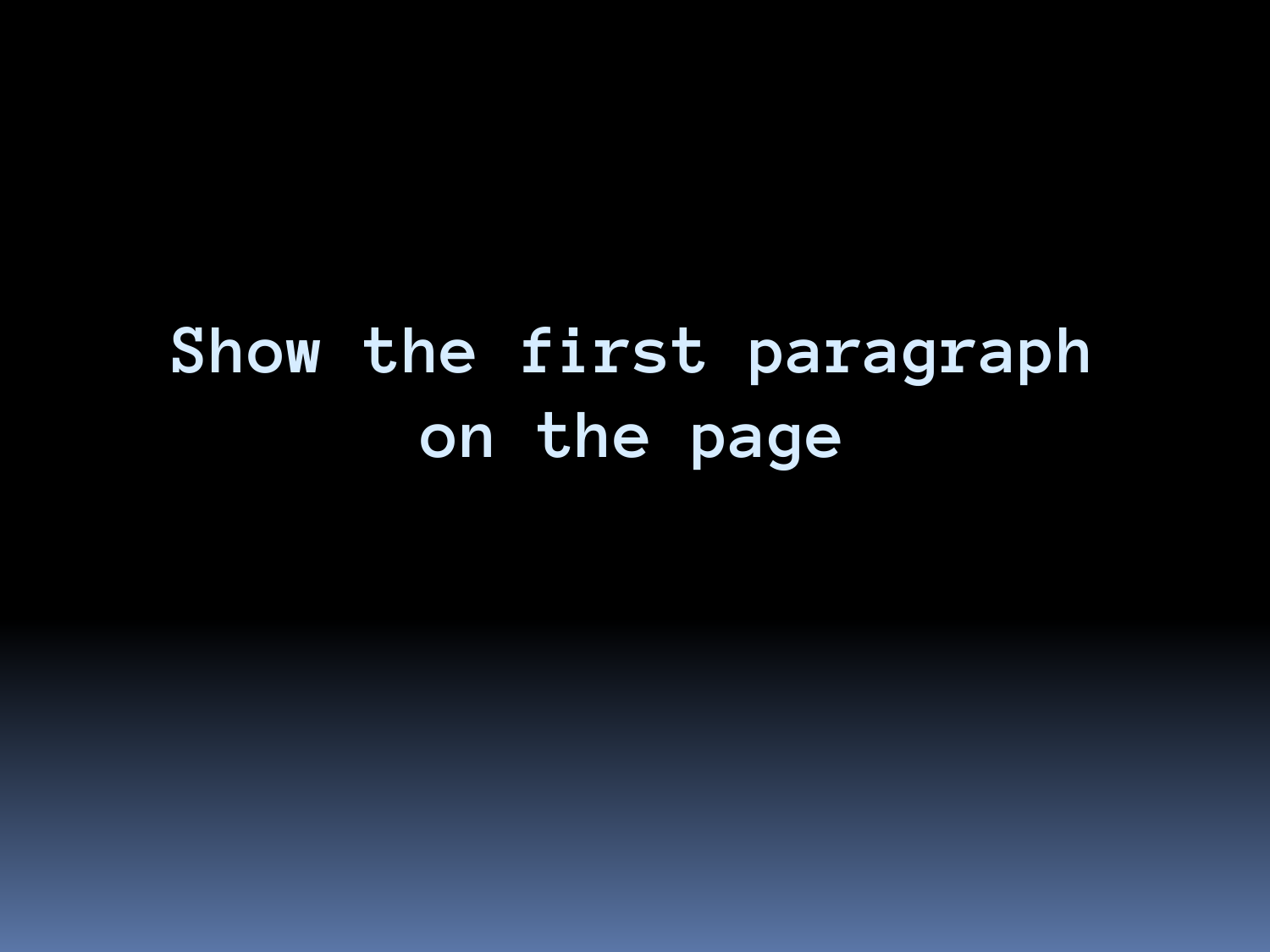

# Show the first paragraph on the page